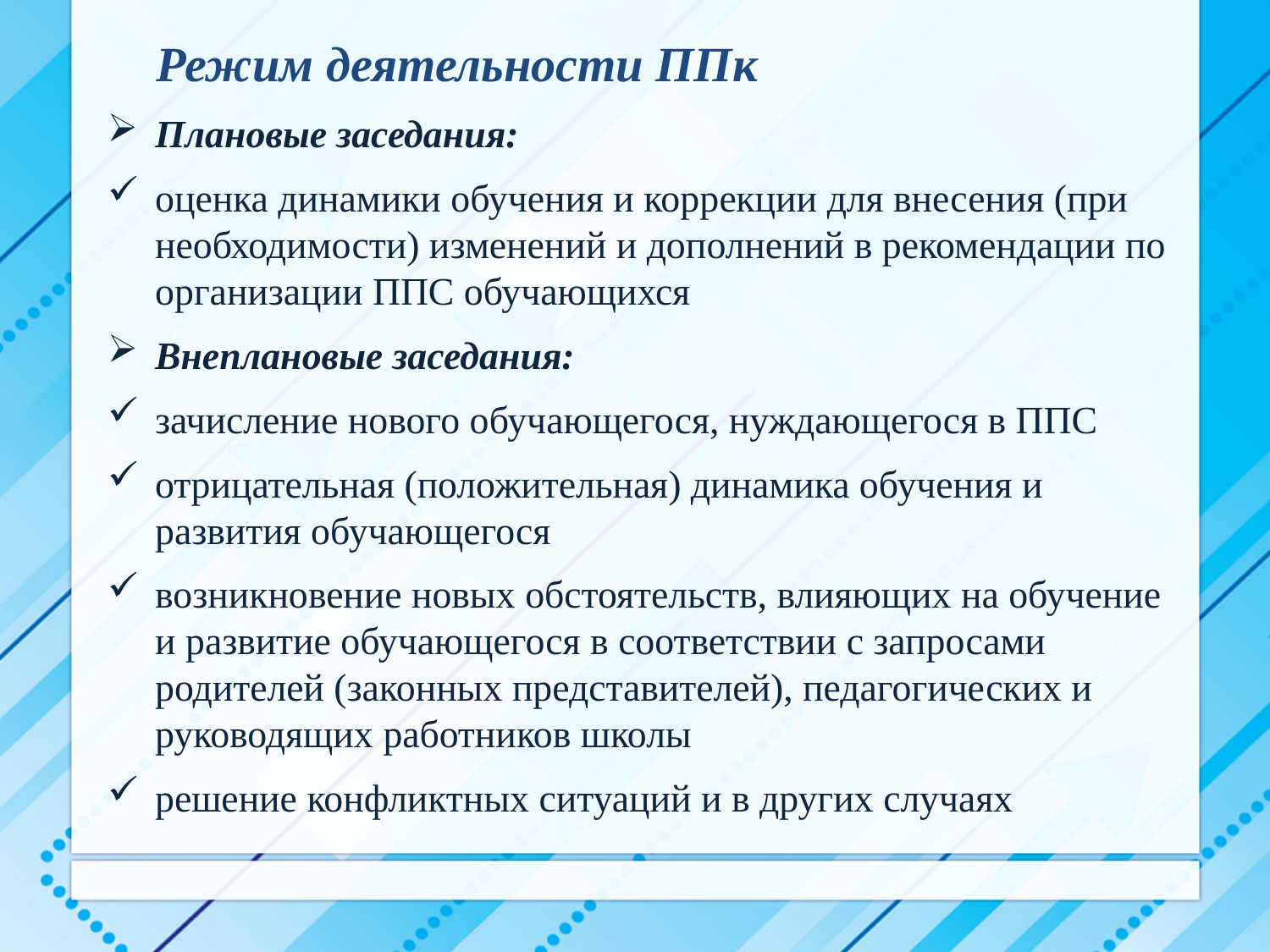

Режим деятельности ППк
Плановые заседания:
оценка динамики обучения и коррекции для внесения (при необходимости) изменений и дополнений в рекомендации по организации ППС обучающихся
Внеплановые заседания:
зачисление нового обучающегося, нуждающегося в ППС
отрицательная (положительная) динамика обучения и развития обучающегося
возникновение новых обстоятельств, влияющих на обучение и развитие обучающегося в соответствии с запросами родителей (законных представителей), педагогических и руководящих работников школы
решение конфликтных ситуаций и в других случаях